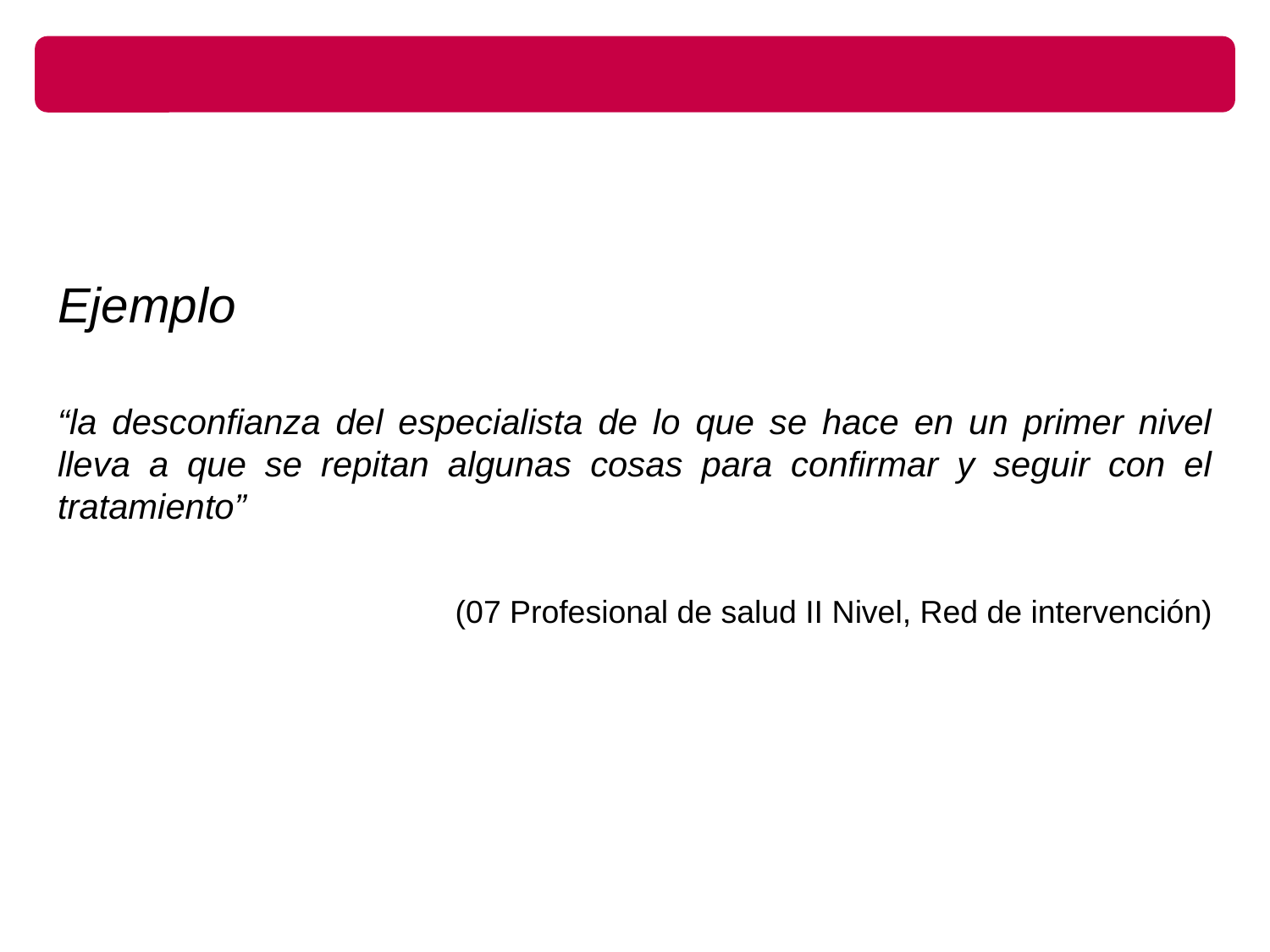

Ejemplo

“la desconfianza del especialista de lo que se hace en un primer nivel lleva a que se repitan algunas cosas para confirmar y seguir con el tratamiento”

(07 Profesional de salud II Nivel, Red de intervención)